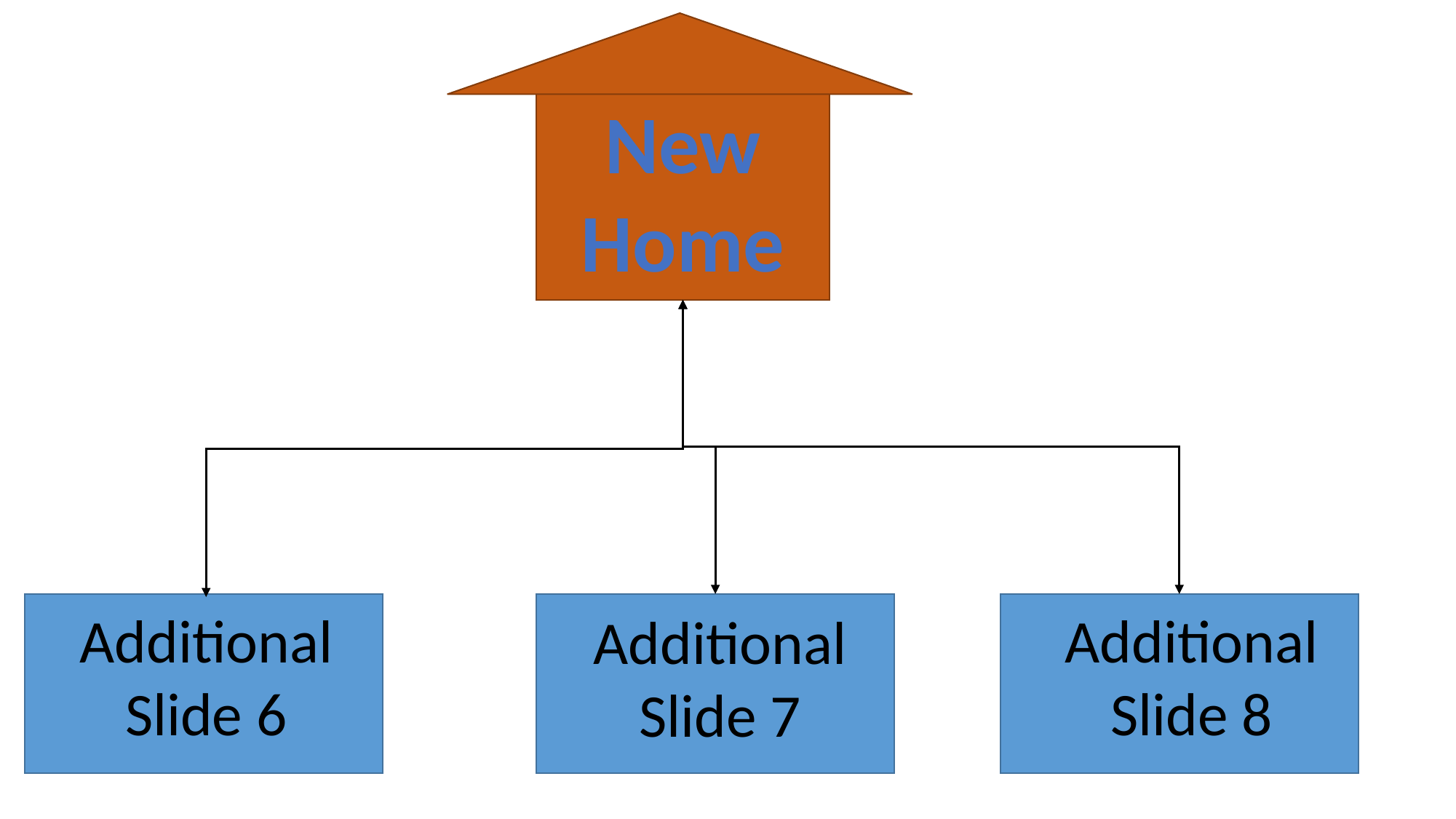

New
Home

Additional
Slide 8
Additional
Slide 6
Additional
Slide 7